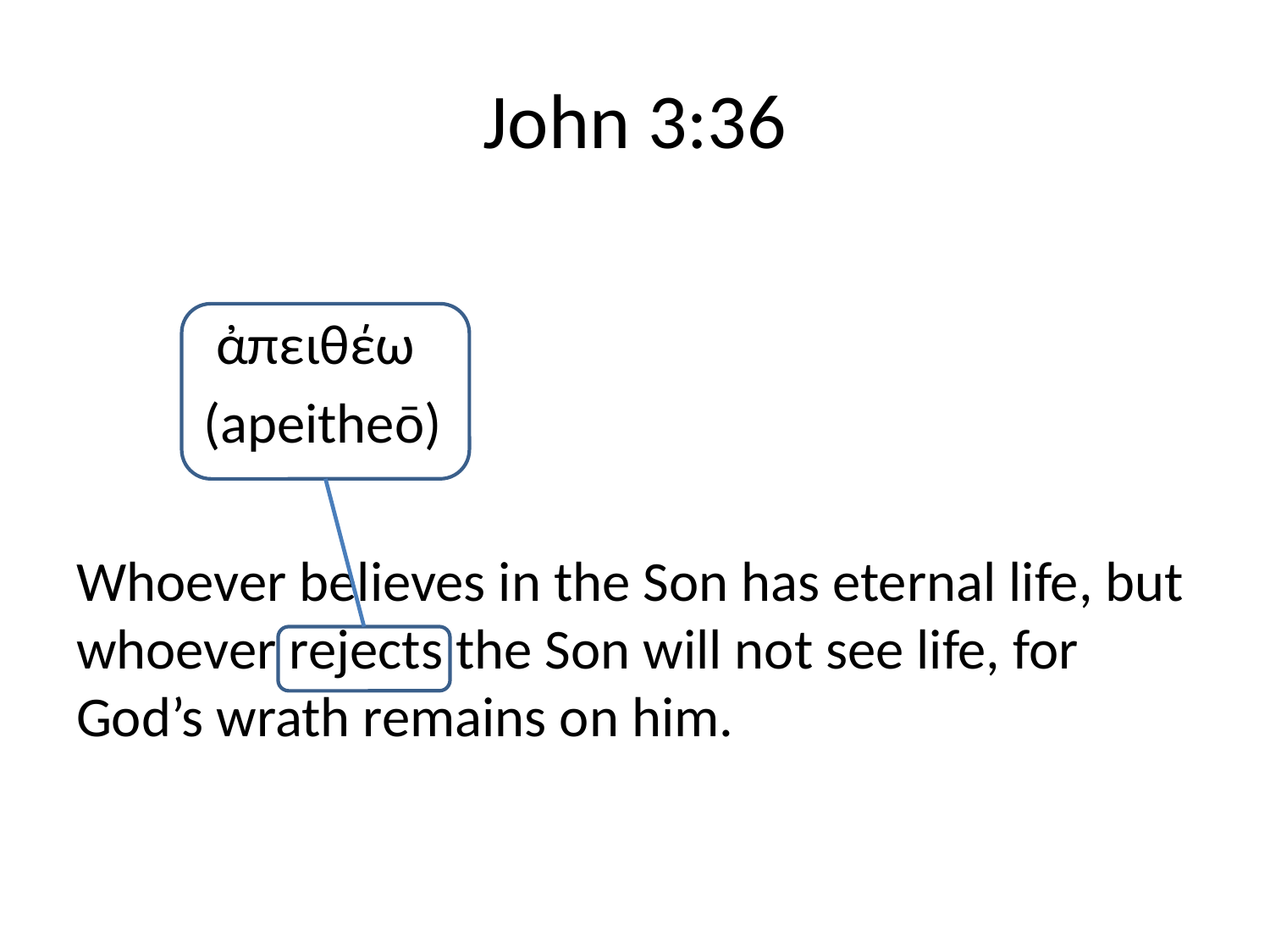

# John 3:36

	 ἀπειθέω
	(apeitheō)

Whoever believes in the Son has eternal life, but whoever rejects the Son will not see life, for God’s wrath remains on him.